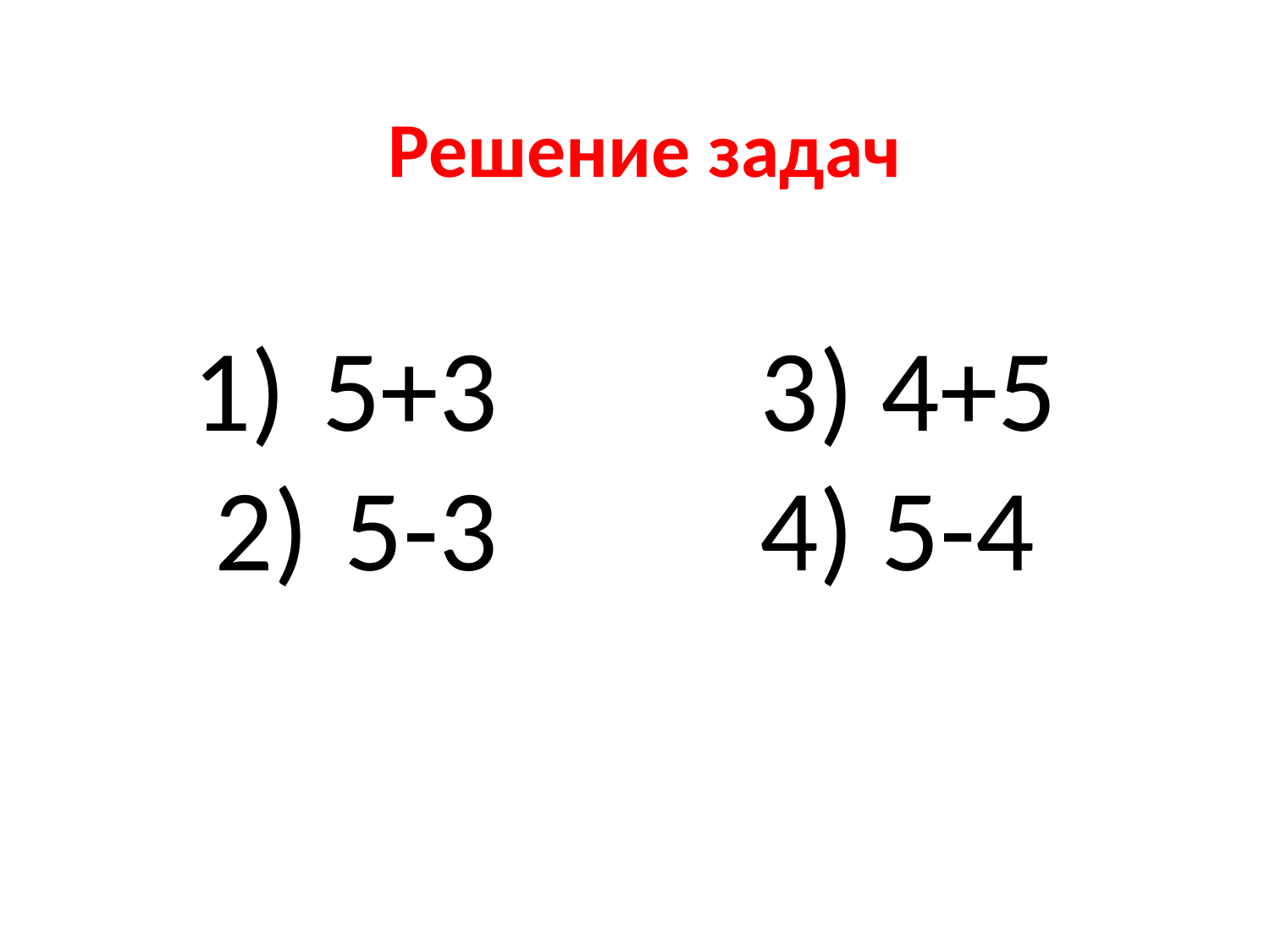

# Решение задач
 5+3          3) 4+5
 5-3          4) 5-4